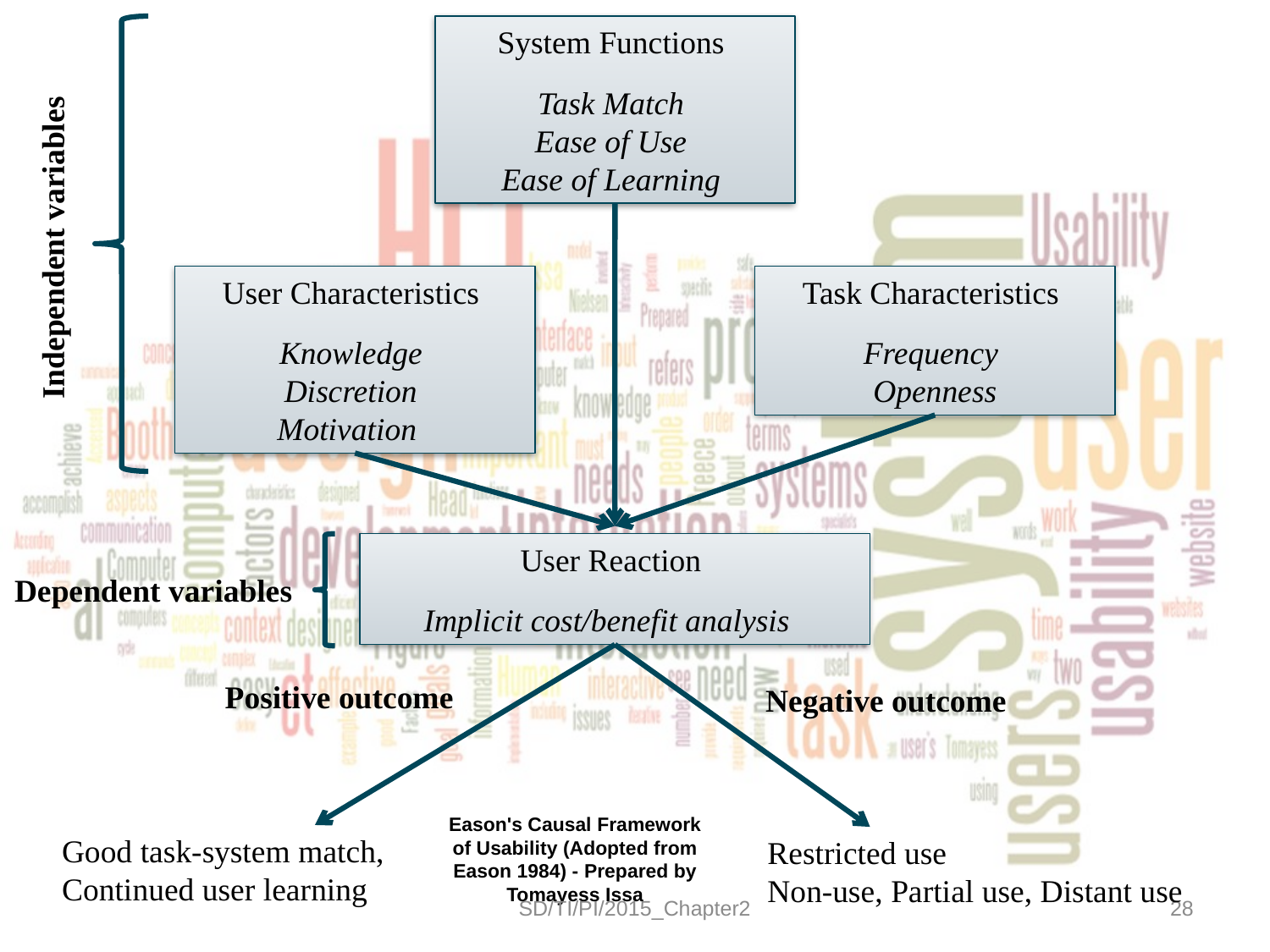

System Functions

Task Match
Ease of Use
Ease of Learning
Independent variables
User Characteristics

Knowledge
Discretion
Motivation
Task Characteristics

Frequency
Openness

User Reaction

Implicit cost/benefit analysis
Dependent variables
Positive outcome
Negative outcome
Eason's Causal Framework of Usability (Adopted from Eason 1984) - Prepared by Tomayess Issa

Good task-system match,
Continued user learning
Restricted use
Non-use, Partial use, Distant use
SD/TI/PI/2015_Chapter2
28